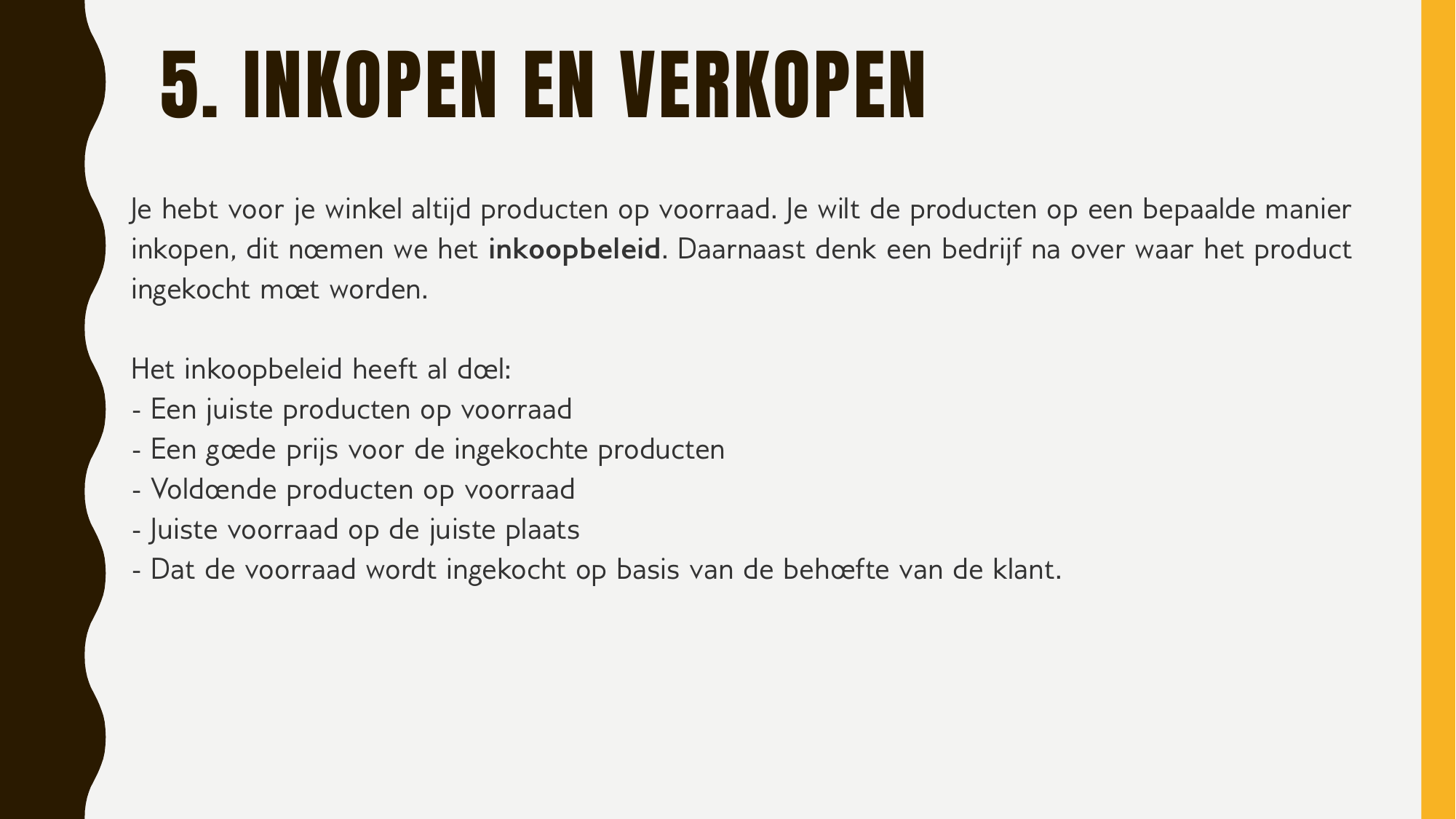

# 5. Inkopen en verkopen
Je hebt voor je winkel altijd producten op voorraad. Je wilt de producten op een bepaalde manier inkopen, dit noemen we het inkoopbeleid. Daarnaast denk een bedrijf na over waar het product ingekocht moet worden.
Het inkoopbeleid heeft al doel:
- Een juiste producten op voorraad
- Een goede prijs voor de ingekochte producten
- Voldoende producten op voorraad
- Juiste voorraad op de juiste plaats
- Dat de voorraad wordt ingekocht op basis van de behoefte van de klant.